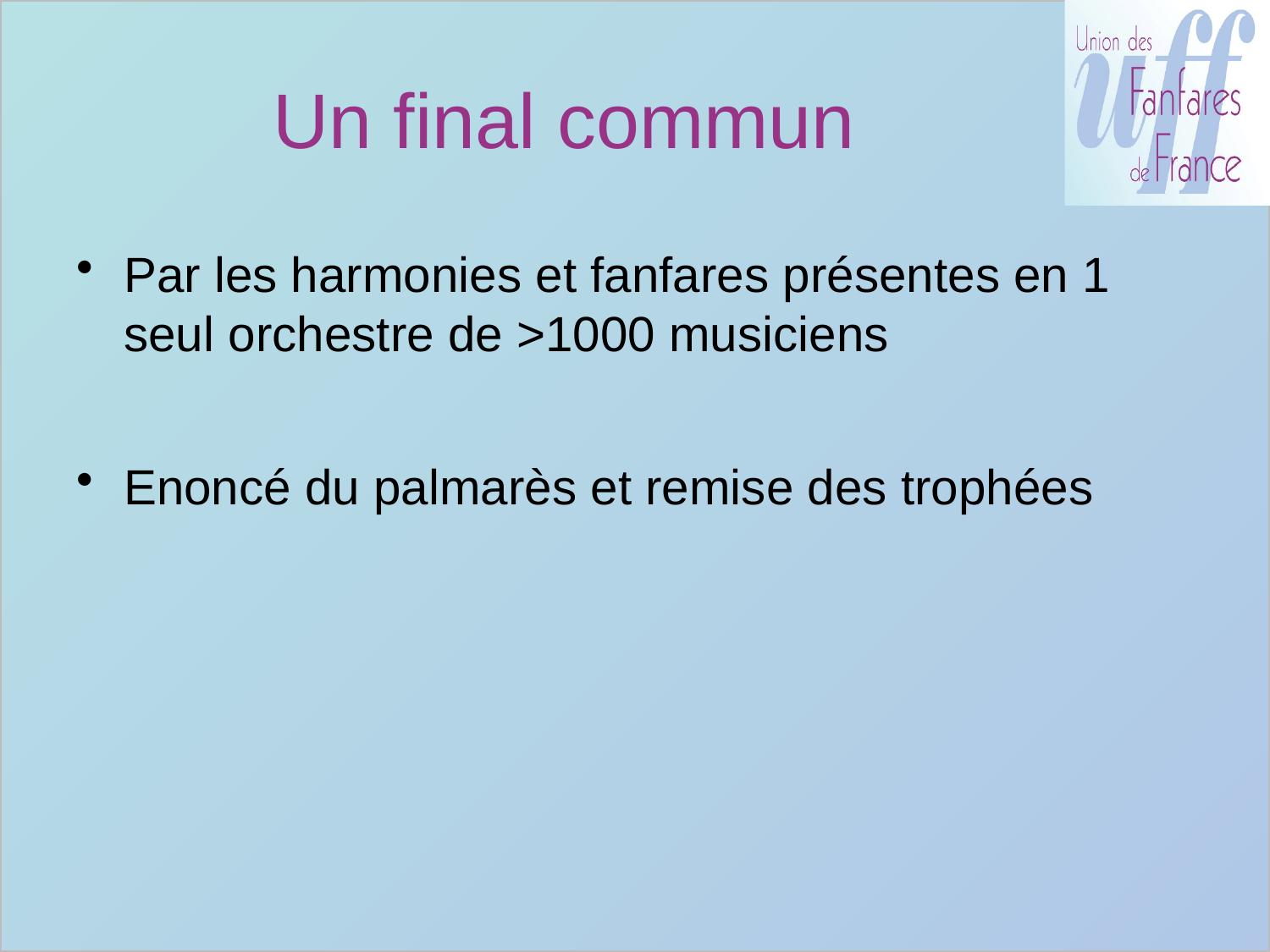

# Un final commun
Par les harmonies et fanfares présentes en 1 seul orchestre de >1000 musiciens

Enoncé du palmarès et remise des trophées